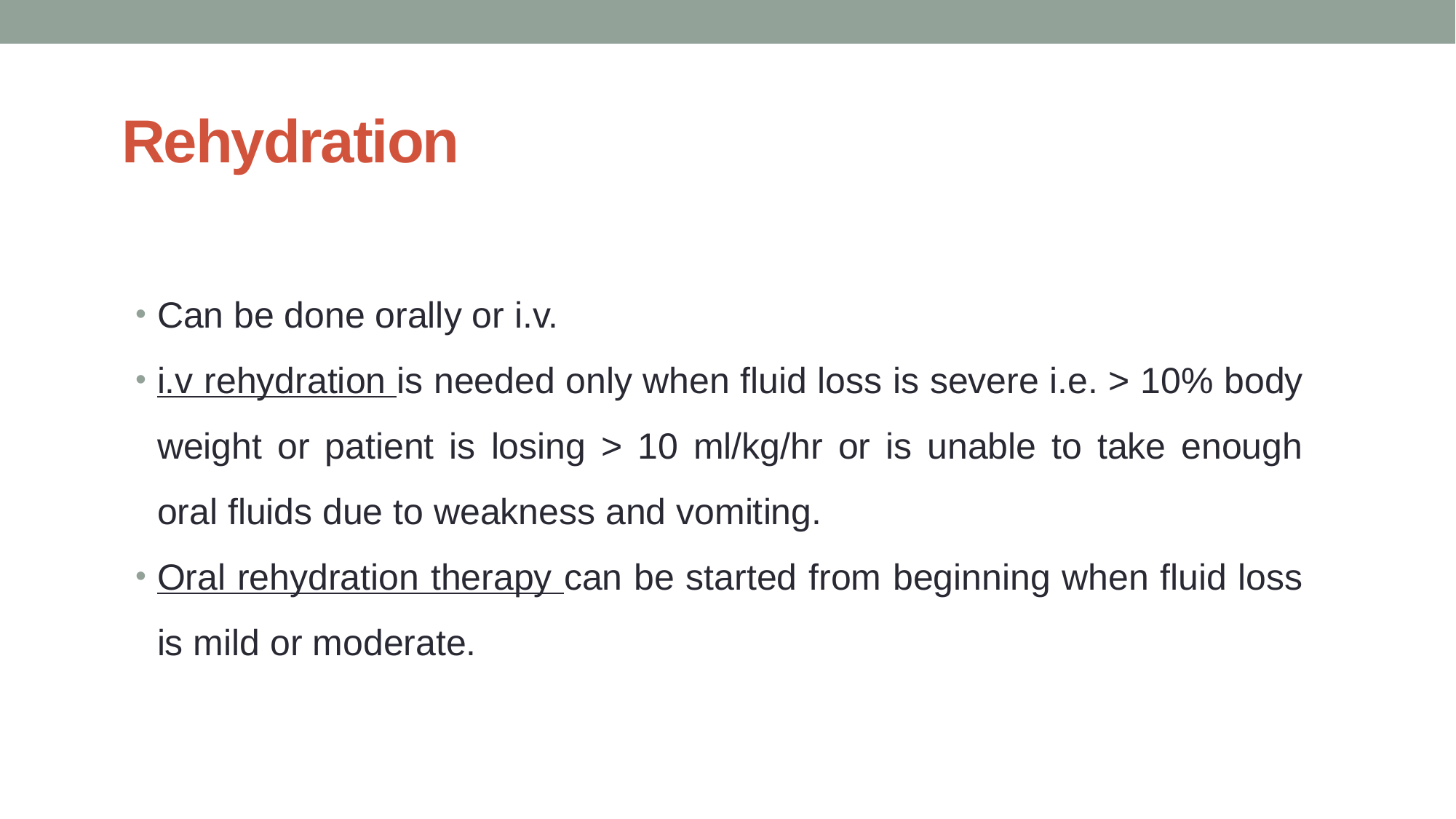

# Rehydration
Can be done orally or i.v.
i.v rehydration is needed only when fluid loss is severe i.e. > 10% body weight or patient is losing > 10 ml/kg/hr or is unable to take enough oral fluids due to weakness and vomiting.
Oral rehydration therapy can be started from beginning when fluid loss is mild or moderate.